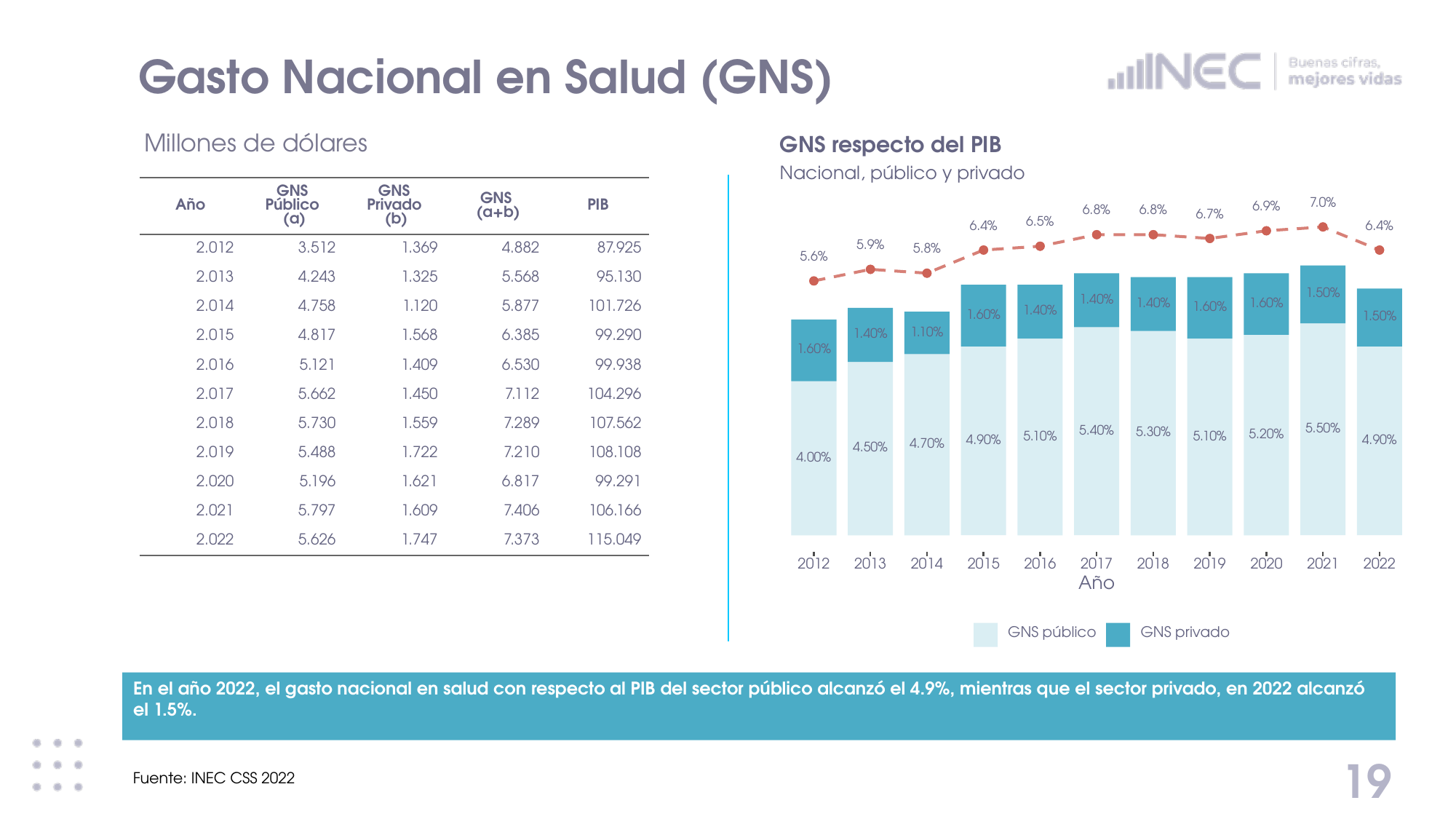

# Gasto Nacional en Salud (GNS)
Millones de dólares

GNS respecto del PIB
Nacional, público y privado

7.0%
6.9%
6.8%
6.8%
6.7%
6.5%
6.4%
6.4%

5.9%

5.8%

5.6%

1.50%
1.40%
1.40%
1.60%
1.60%
1.40%

1.60%

1.50%

1.10%
1.40%

1.60%

5.50%
5.40%
5.30%
5.20%
5.10%
5.10%
4.90%
4.90%
4.70%
4.50%
4.00%

2012
2013
2014
2015
2016
2017
2018
2019
2020
2021
2022
Año

GNS público
GNS privado
| Año | GNS Público (a) | GNS Privado (b) | GNS (a+b) | PIB |
| --- | --- | --- | --- | --- |
| 2.012 | 3.512 | 1.369 | 4.882 | 87.925 |
| 2.013 | 4.243 | 1.325 | 5.568 | 95.130 |
| 2.014 | 4.758 | 1.120 | 5.877 | 101.726 |
| 2.015 | 4.817 | 1.568 | 6.385 | 99.290 |
| 2.016 | 5.121 | 1.409 | 6.530 | 99.938 |
| 2.017 | 5.662 | 1.450 | 7.112 | 104.296 |
| 2.018 | 5.730 | 1.559 | 7.289 | 107.562 |
| 2.019 | 5.488 | 1.722 | 7.210 | 108.108 |
| 2.020 | 5.196 | 1.621 | 6.817 | 99.291 |
| 2.021 | 5.797 | 1.609 | 7.406 | 106.166 |
| 2.022 | 5.626 | 1.747 | 7.373 | 115.049 |
En el año 2022, el gasto nacional en salud con respecto al PIB del sector público alcanzó el 4.9%, mientras que el sector privado, en 2022 alcanzó el 1.5%.
19
Fuente: INEC CSS 2022